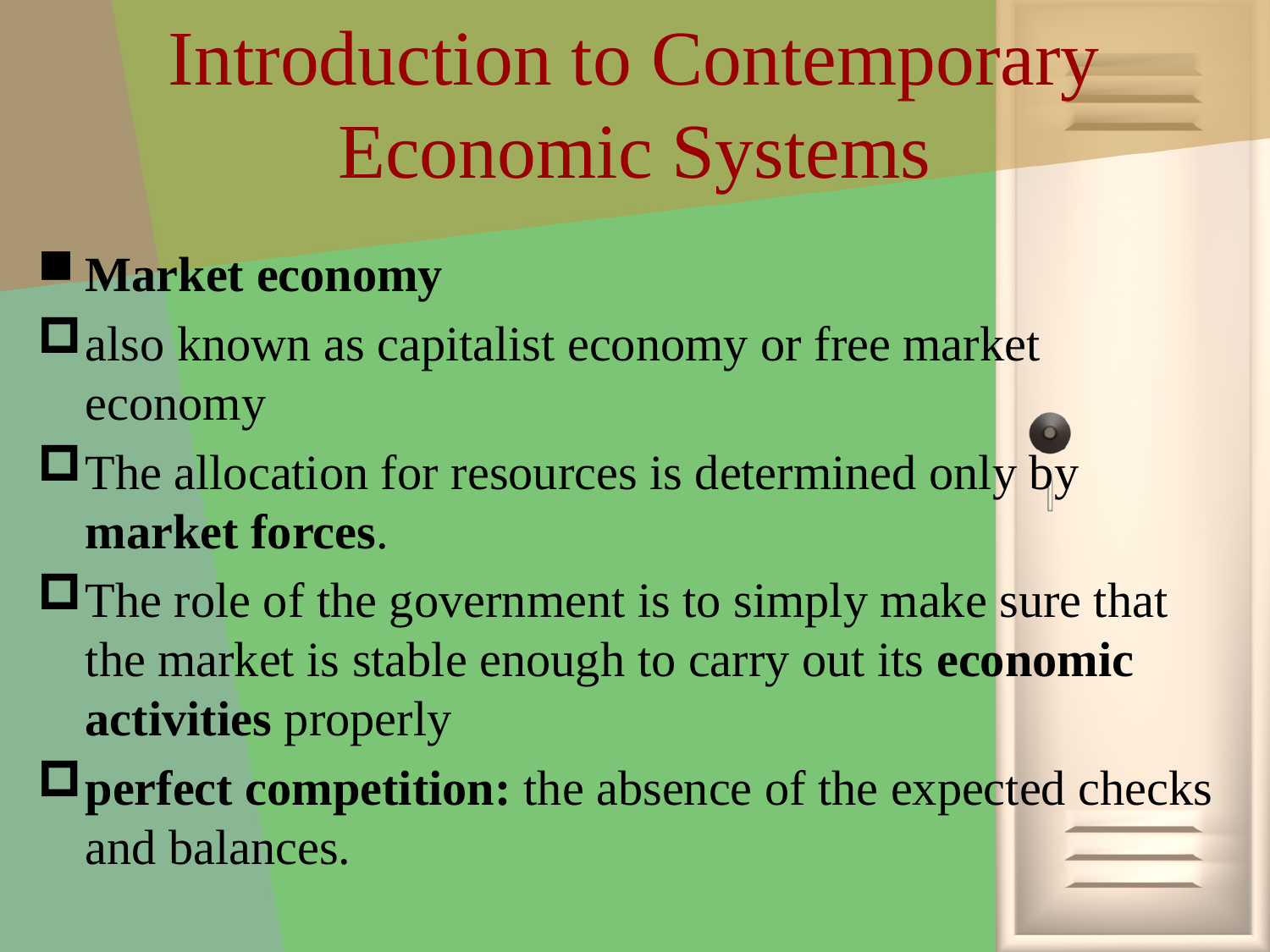

# Introduction to Contemporary Economic Systems
Market economy
also known as capitalist economy or free market economy
The allocation for resources is determined only by market forces.
The role of the government is to simply make sure that the market is stable enough to carry out its economic activities properly
perfect competition: the absence of the expected checks and balances.